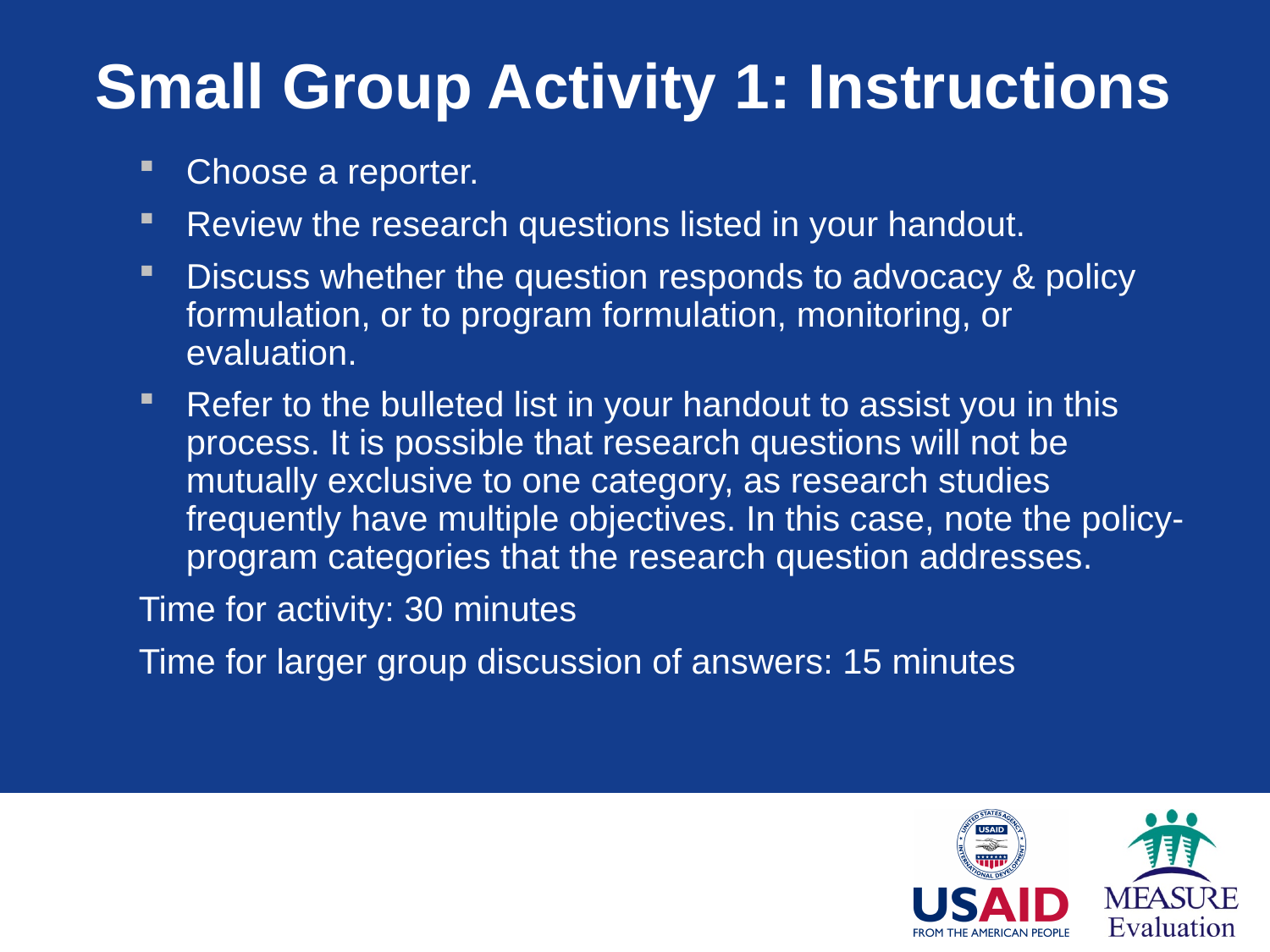

# Small Group Activity 1: Instructions
Choose a reporter.
Review the research questions listed in your handout.
Discuss whether the question responds to advocacy & policy formulation, or to program formulation, monitoring, or evaluation.
Refer to the bulleted list in your handout to assist you in this process. It is possible that research questions will not be mutually exclusive to one category, as research studies frequently have multiple objectives. In this case, note the policy-program categories that the research question addresses.
Time for activity: 30 minutes
Time for larger group discussion of answers: 15 minutes